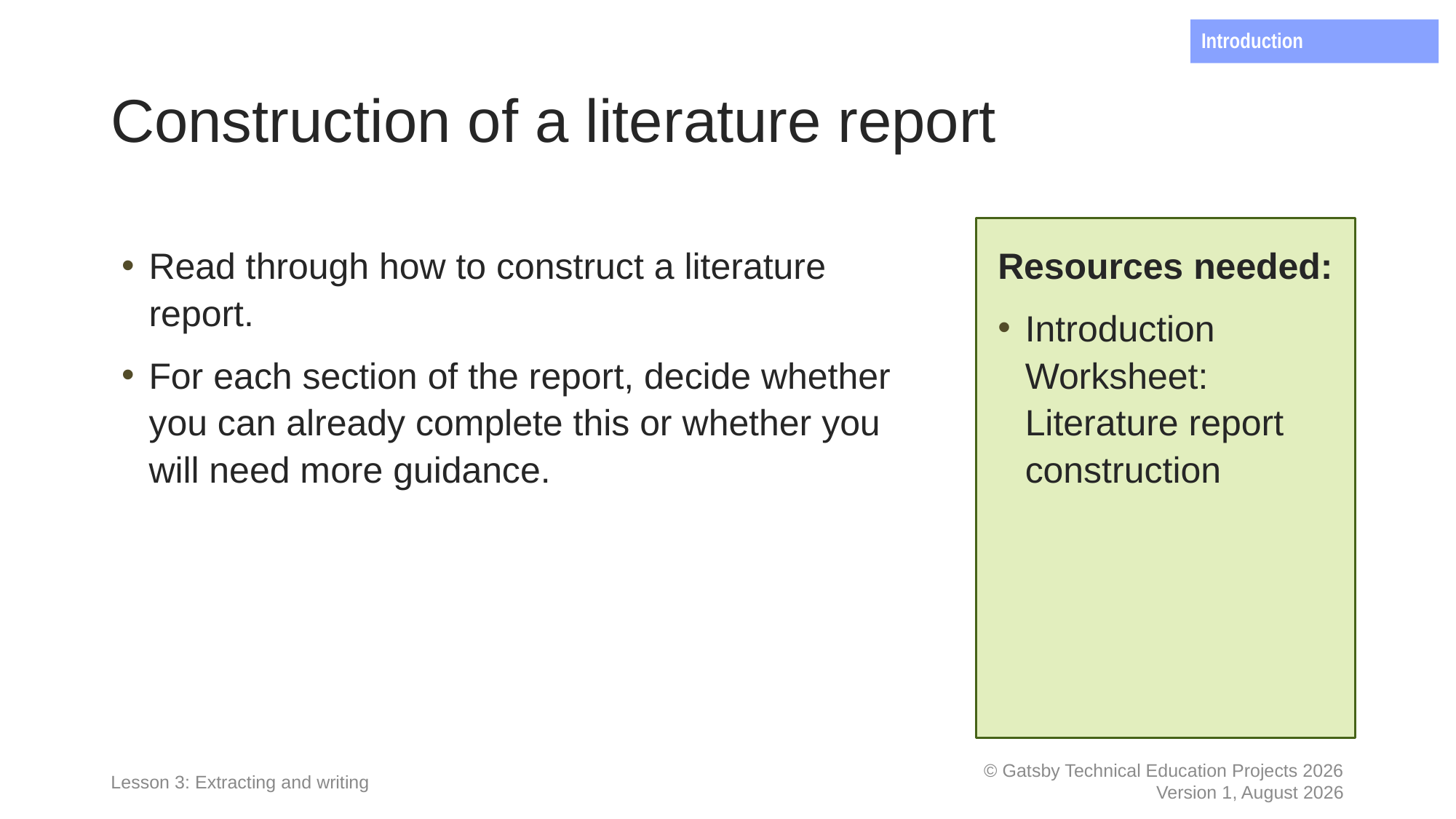

Introduction
2
# Construction of a literature report
Read through how to construct a literature report.
For each section of the report, decide whether you can already complete this or whether you will need more guidance.
Resources needed:
Introduction Worksheet: Literature report construction
Lesson 3: Extracting and writing